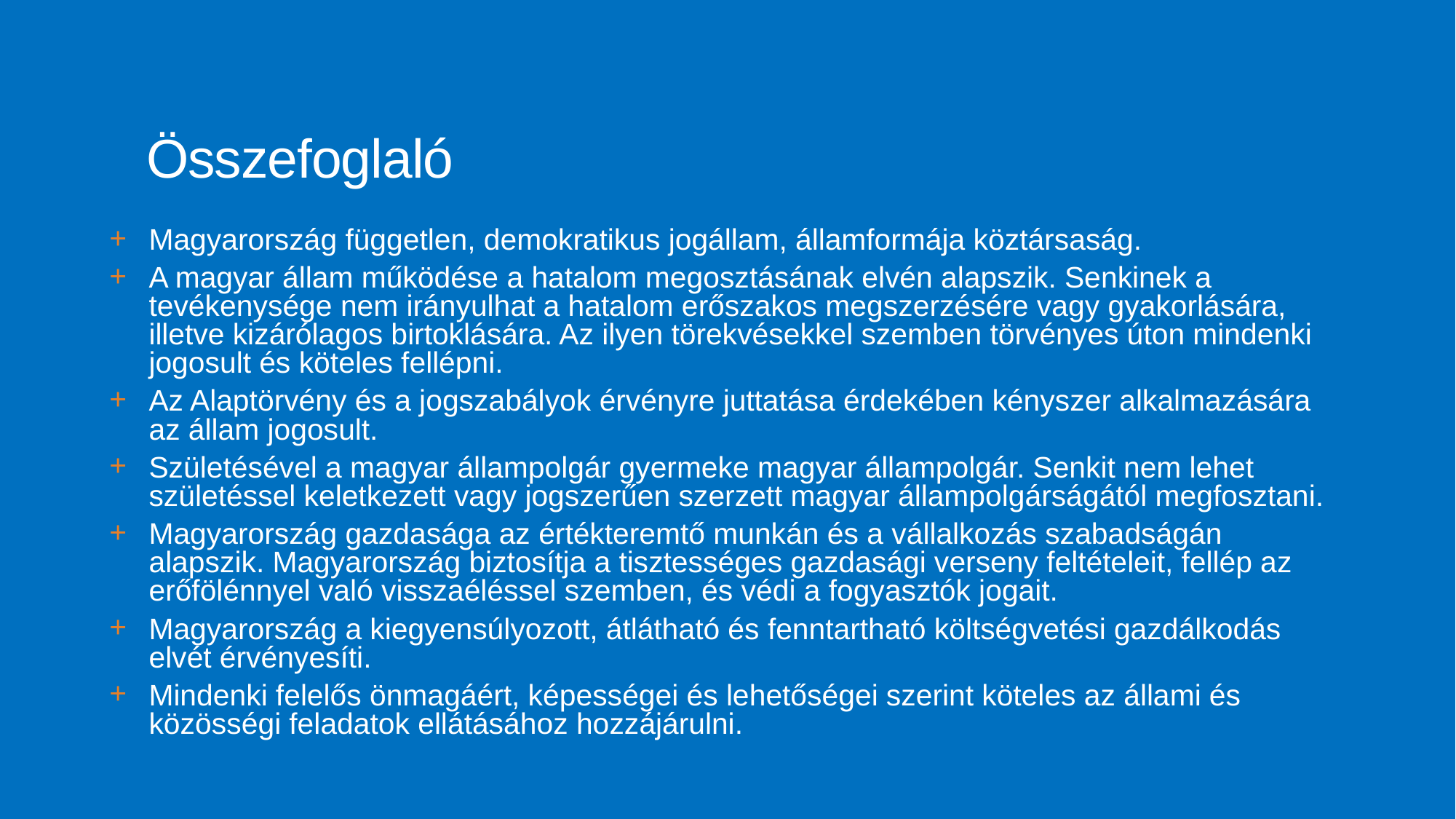

# Összefoglaló
Magyarország független, demokratikus jogállam, államformája köztársaság.
A magyar állam működése a hatalom megosztásának elvén alapszik. Senkinek a tevékenysége nem irányulhat a hatalom erőszakos megszerzésére vagy gyakorlására, illetve kizárólagos birtoklására. Az ilyen törekvésekkel szemben törvényes úton mindenki jogosult és köteles fellépni.
Az Alaptörvény és a jogszabályok érvényre juttatása érdekében kényszer alkalmazására az állam jogosult.
Születésével a magyar állampolgár gyermeke magyar állampolgár. Senkit nem lehet születéssel keletkezett vagy jogszerűen szerzett magyar állampolgárságától megfosztani.
Magyarország gazdasága az értékteremtő munkán és a vállalkozás szabadságán alapszik. Magyarország biztosítja a tisztességes gazdasági verseny feltételeit, fellép az erőfölénnyel való visszaéléssel szemben, és védi a fogyasztók jogait.
Magyarország a kiegyensúlyozott, átlátható és fenntartható költségvetési gazdálkodás elvét érvényesíti.
Mindenki felelős önmagáért, képességei és lehetőségei szerint köteles az állami és közösségi feladatok ellátásához hozzájárulni.